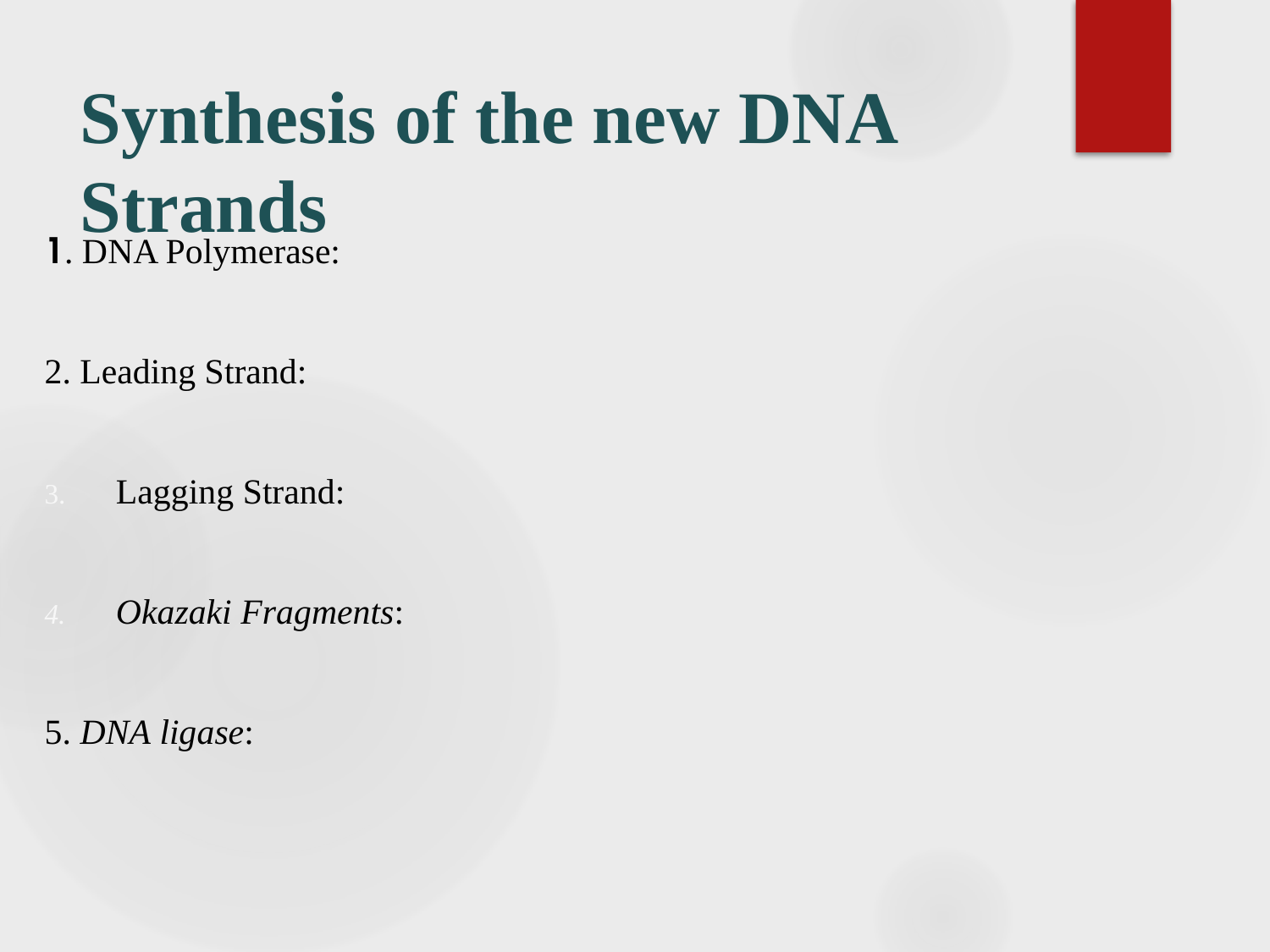

# Synthesis of the new DNA Strands
1. DNA Polymerase:

2. Leading Strand:

Lagging Strand:

Okazaki Fragments:

5. DNA ligase: